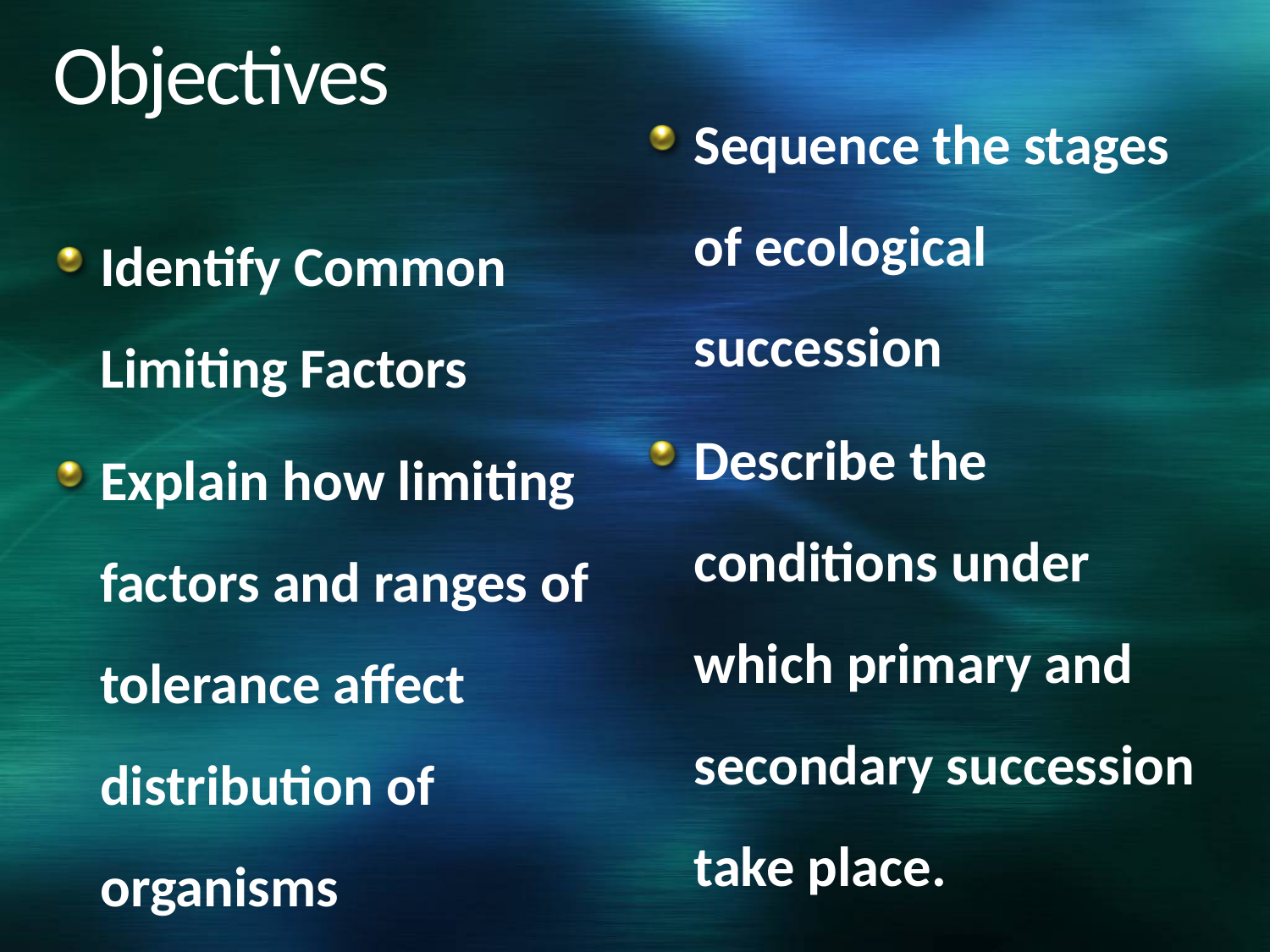

# Objectives
Sequence the stages of ecological succession
Describe the conditions under which primary and secondary succession take place.
Identify Common Limiting Factors
Explain how limiting factors and ranges of tolerance affect distribution of organisms